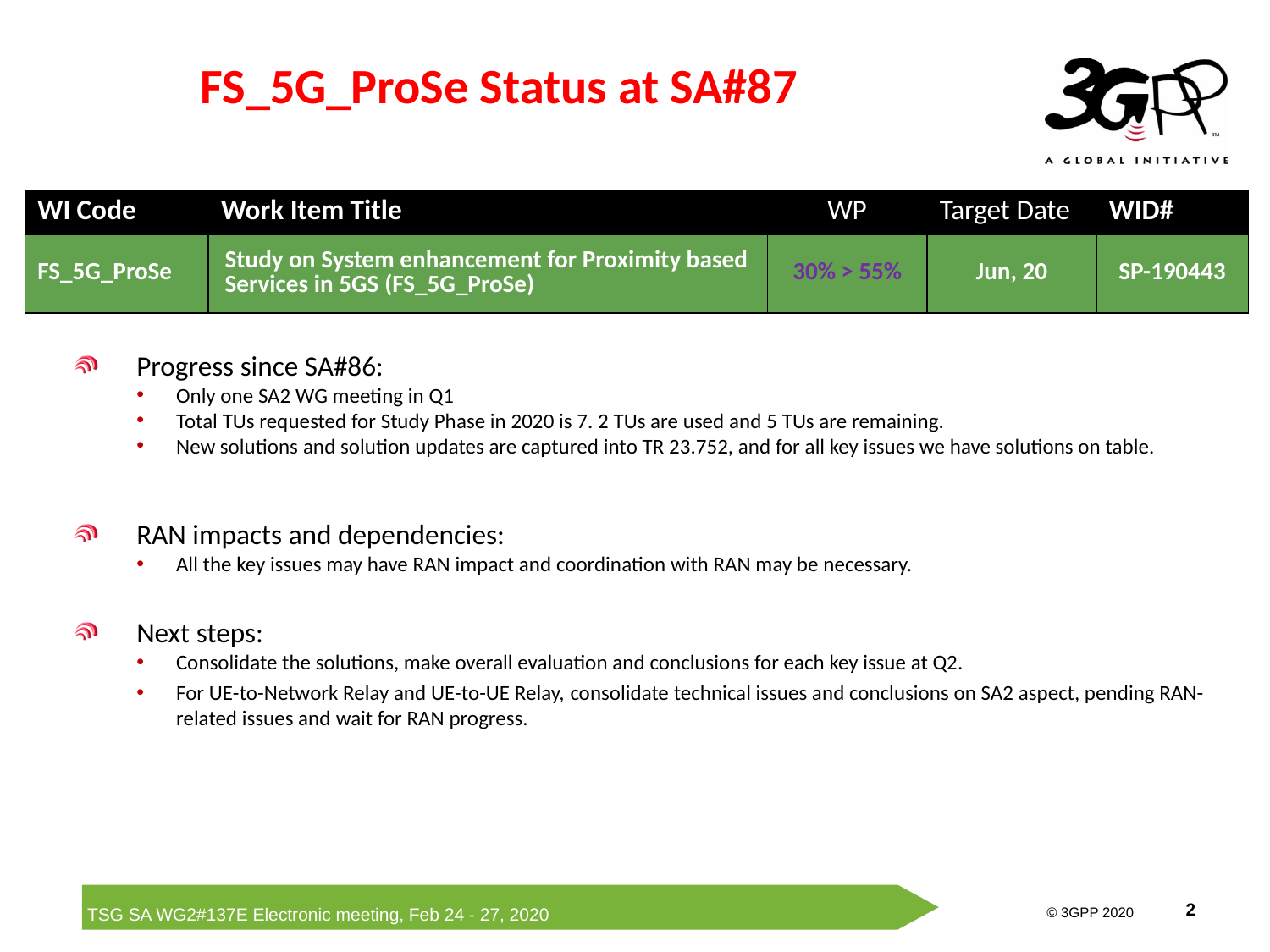

# FS_5G_ProSe Status at SA#87
| WI Code | Work Item Title | WP | Target Date | WID# |
| --- | --- | --- | --- | --- |
| FS\_5G\_ProSe | Study on System enhancement for Proximity based Services in 5GS (FS\_5G\_ProSe) | 30% > 55% | Jun, 20 | SP-190443 |
Progress since SA#86:
Only one SA2 WG meeting in Q1
Total TUs requested for Study Phase in 2020 is 7. 2 TUs are used and 5 TUs are remaining.
New solutions and solution updates are captured into TR 23.752, and for all key issues we have solutions on table.

RAN impacts and dependencies:
All the key issues may have RAN impact and coordination with RAN may be necessary.

Next steps:
Consolidate the solutions, make overall evaluation and conclusions for each key issue at Q2.
For UE-to-Network Relay and UE-to-UE Relay, consolidate technical issues and conclusions on SA2 aspect, pending RAN-related issues and wait for RAN progress.